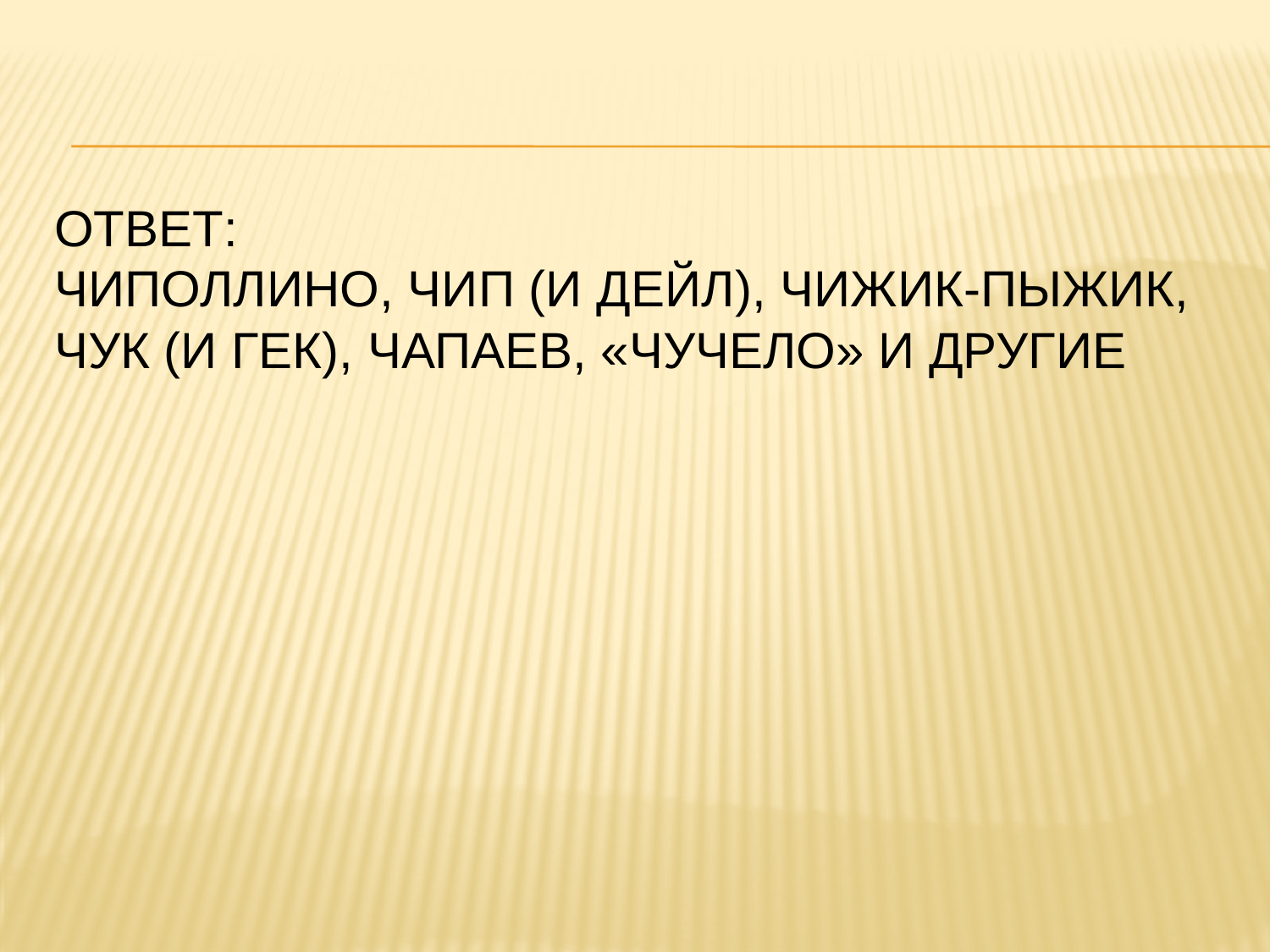

# Ответ:  Чиполлино, Чип (и Дейл), Чижик-пыжик, Чук (и Гек), Чапаев, «Чучело» и другие